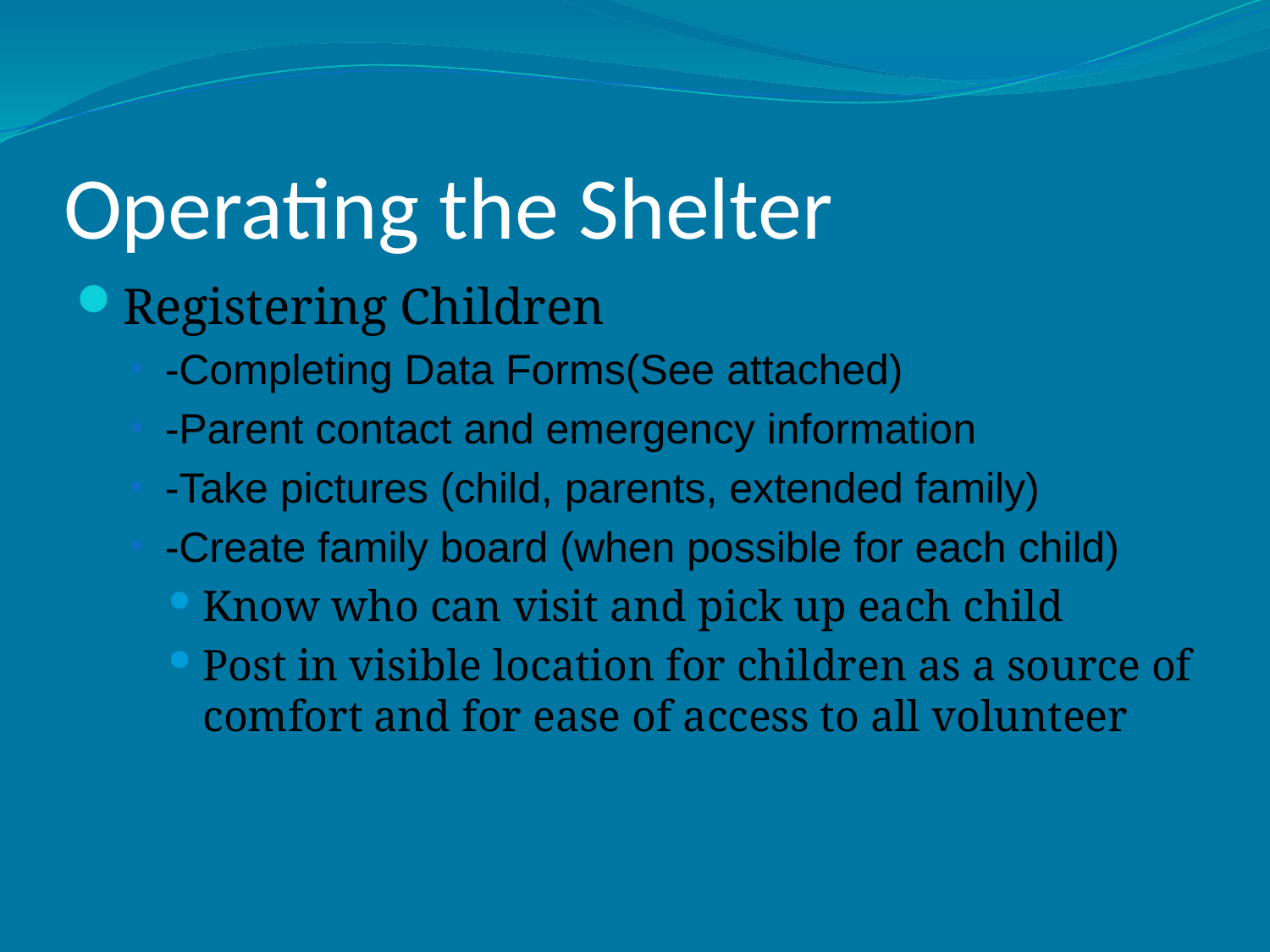

# Operating the Shelter
Registering Children
-Completing Data Forms(See attached)
-Parent contact and emergency information
-Take pictures (child, parents, extended family)
-Create family board (when possible for each child)
Know who can visit and pick up each child
Post in visible location for children as a source of comfort and for ease of access to all volunteer